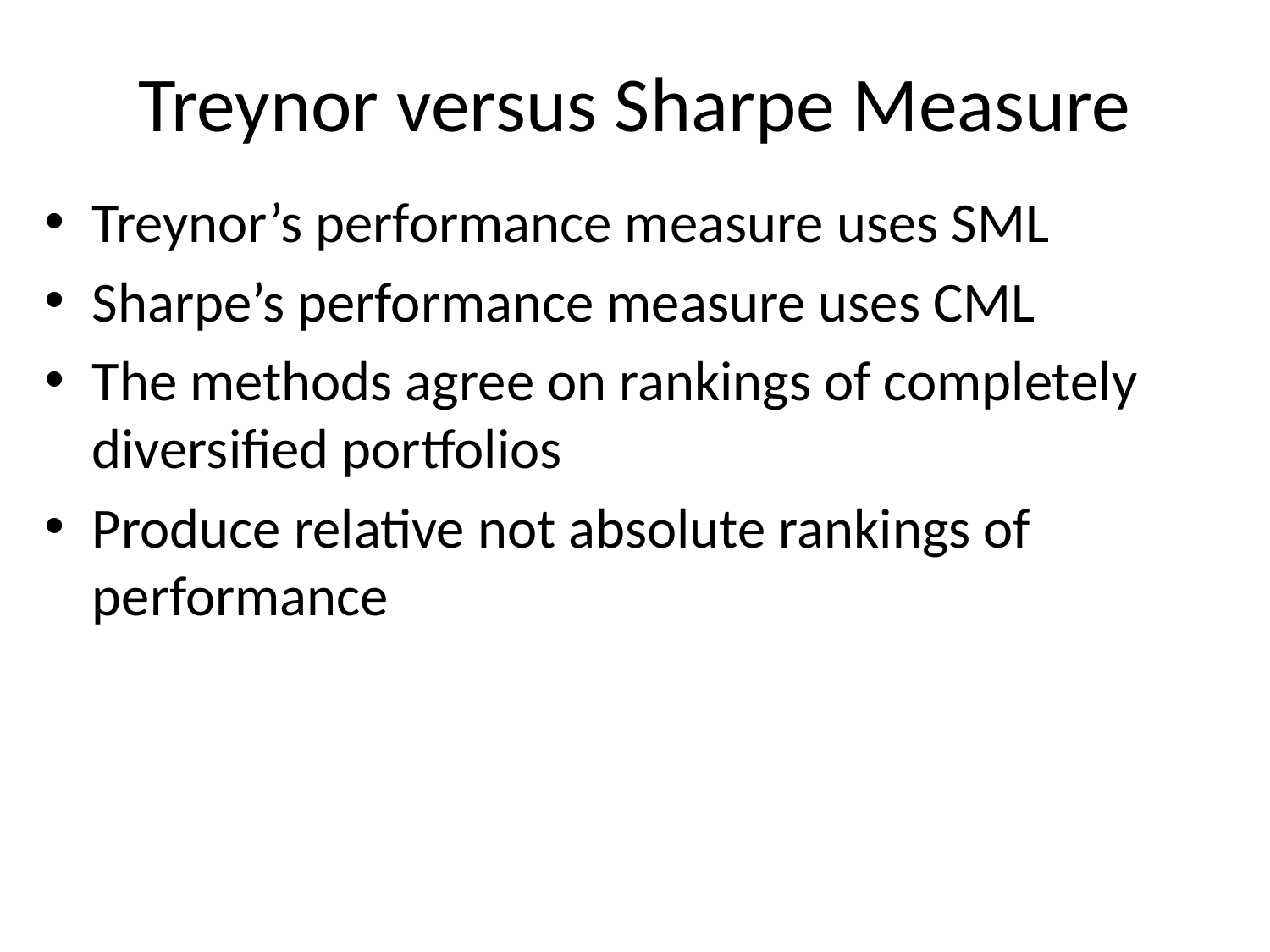

# Treynor versus Sharpe Measure
Treynor’s performance measure uses SML
Sharpe’s performance measure uses CML
The methods agree on rankings of completely diversified portfolios
Produce relative not absolute rankings of performance